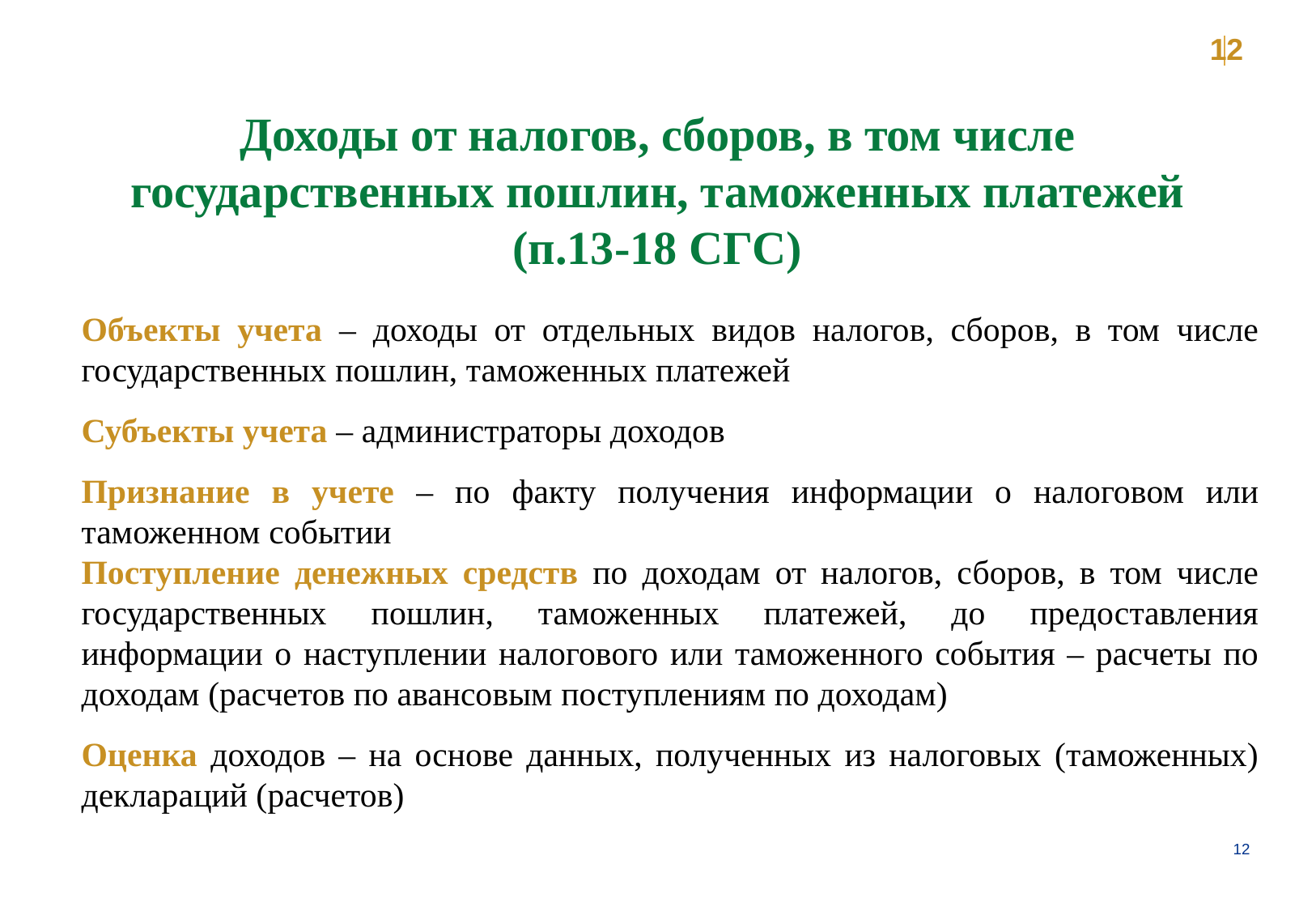

12
Доходы от налогов, сборов, в том числе государственных пошлин, таможенных платежей (п.13-18 СГС)
Объекты учета – доходы от отдельных видов налогов, сборов, в том числе государственных пошлин, таможенных платежей
Субъекты учета – администраторы доходов
Признание в учете – по факту получения информации о налоговом или таможенном событии
Поступление денежных средств по доходам от налогов, сборов, в том числе государственных пошлин, таможенных платежей, до предоставления информации о наступлении налогового или таможенного события – расчеты по доходам (расчетов по авансовым поступлениям по доходам)
Оценка доходов – на основе данных, полученных из налоговых (таможенных) деклараций (расчетов)